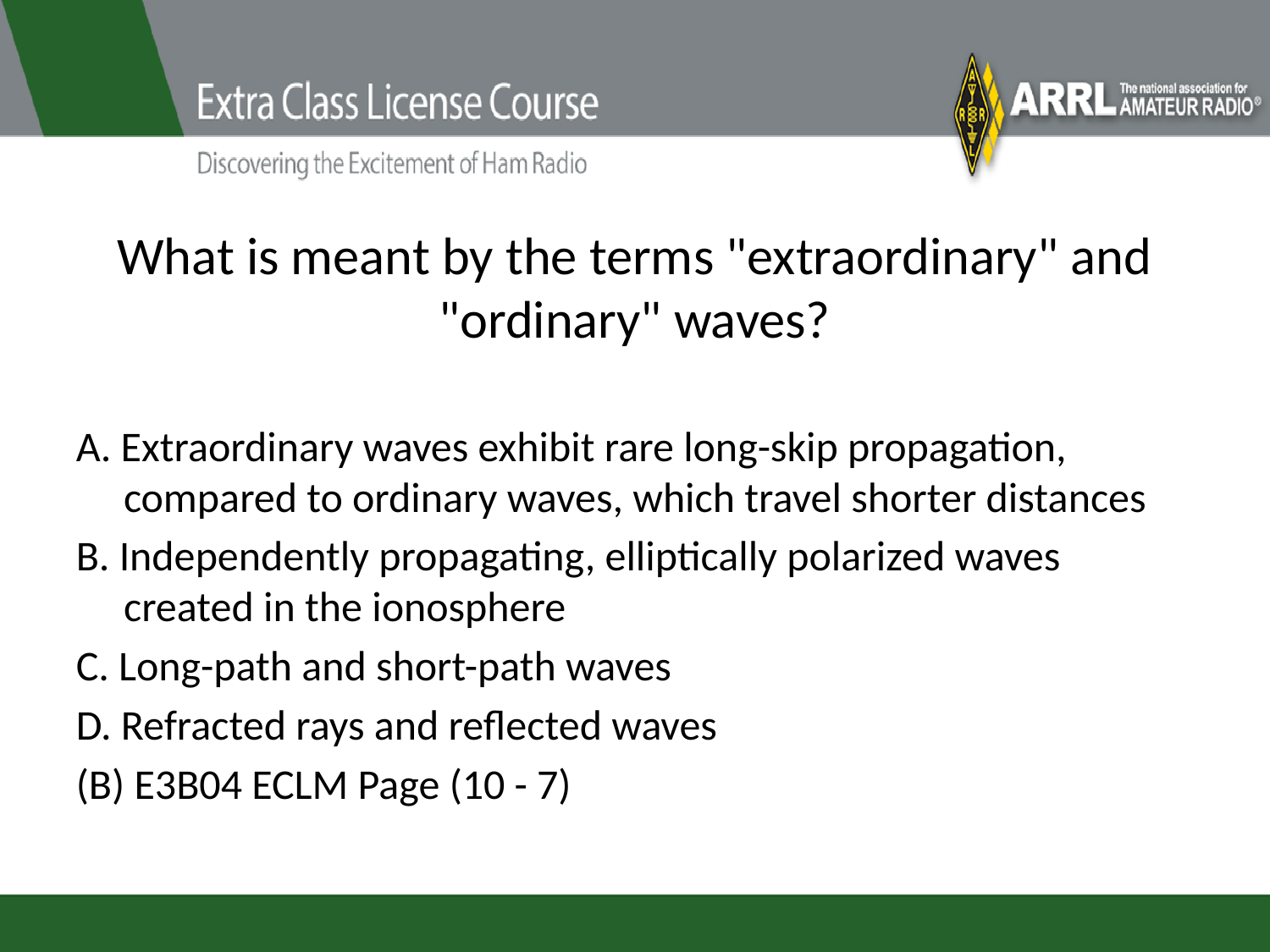

# What is meant by the terms "extraordinary" and "ordinary" waves?
A. Extraordinary waves exhibit rare long-skip propagation, compared to ordinary waves, which travel shorter distances
B. Independently propagating, elliptically polarized waves created in the ionosphere
C. Long-path and short-path waves
D. Refracted rays and reflected waves
(B) E3B04 ECLM Page (10 - 7)